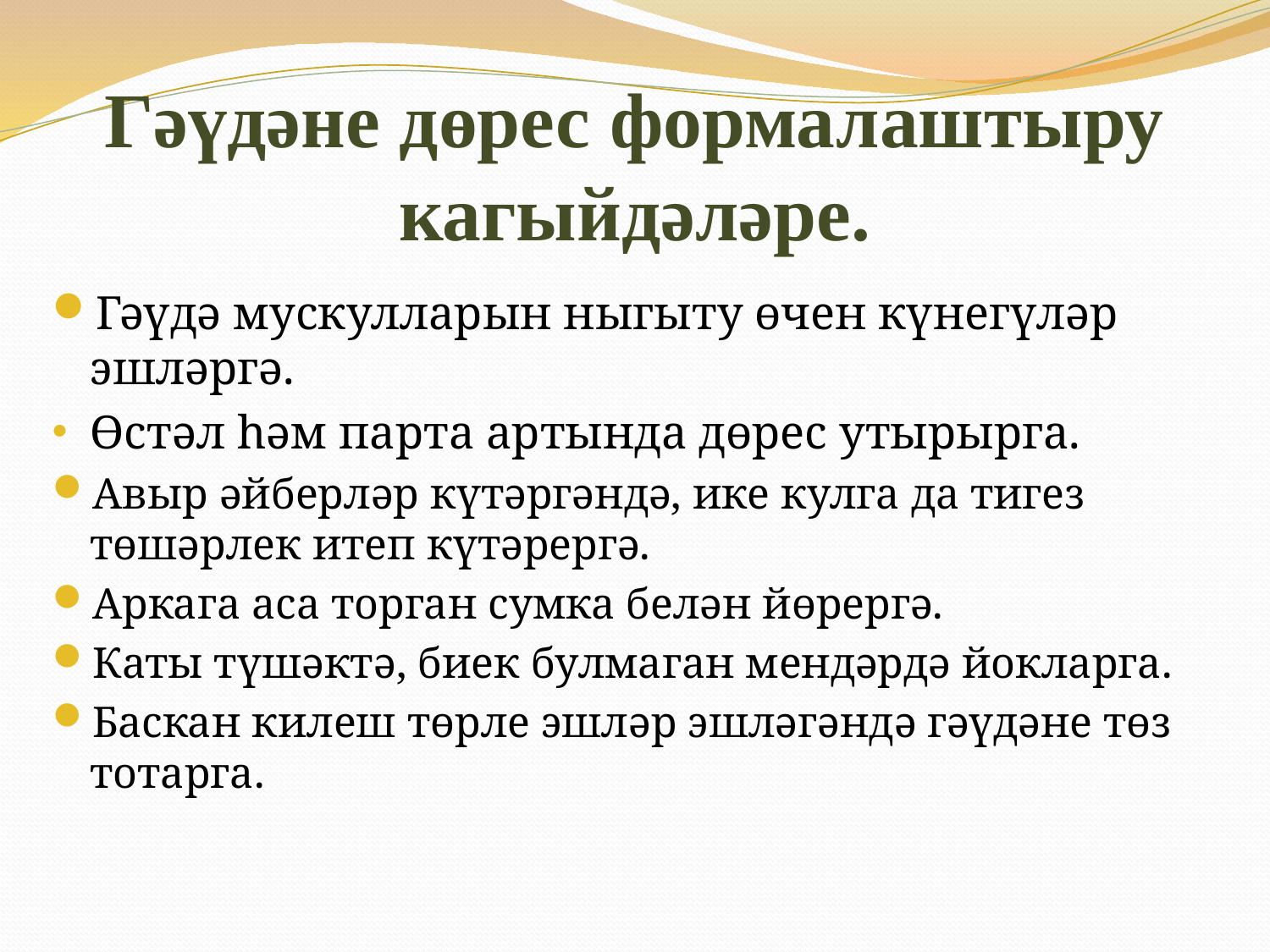

# Гәүдәне дөрес формалаштыру кагыйдәләре.
Гәүдә мускулларын ныгыту өчен күнегүләр эшләргә.
Өстәл һәм парта артында дөрес утырырга.
Авыр әйберләр күтәргәндә, ике кулга да тигез төшәрлек итеп күтәрергә.
Аркага аса торган сумка белән йөрергә.
Каты түшәктә, биек булмаган мендәрдә йокларга.
Баскан килеш төрле эшләр эшләгәндә гәүдәне төз тотарга.